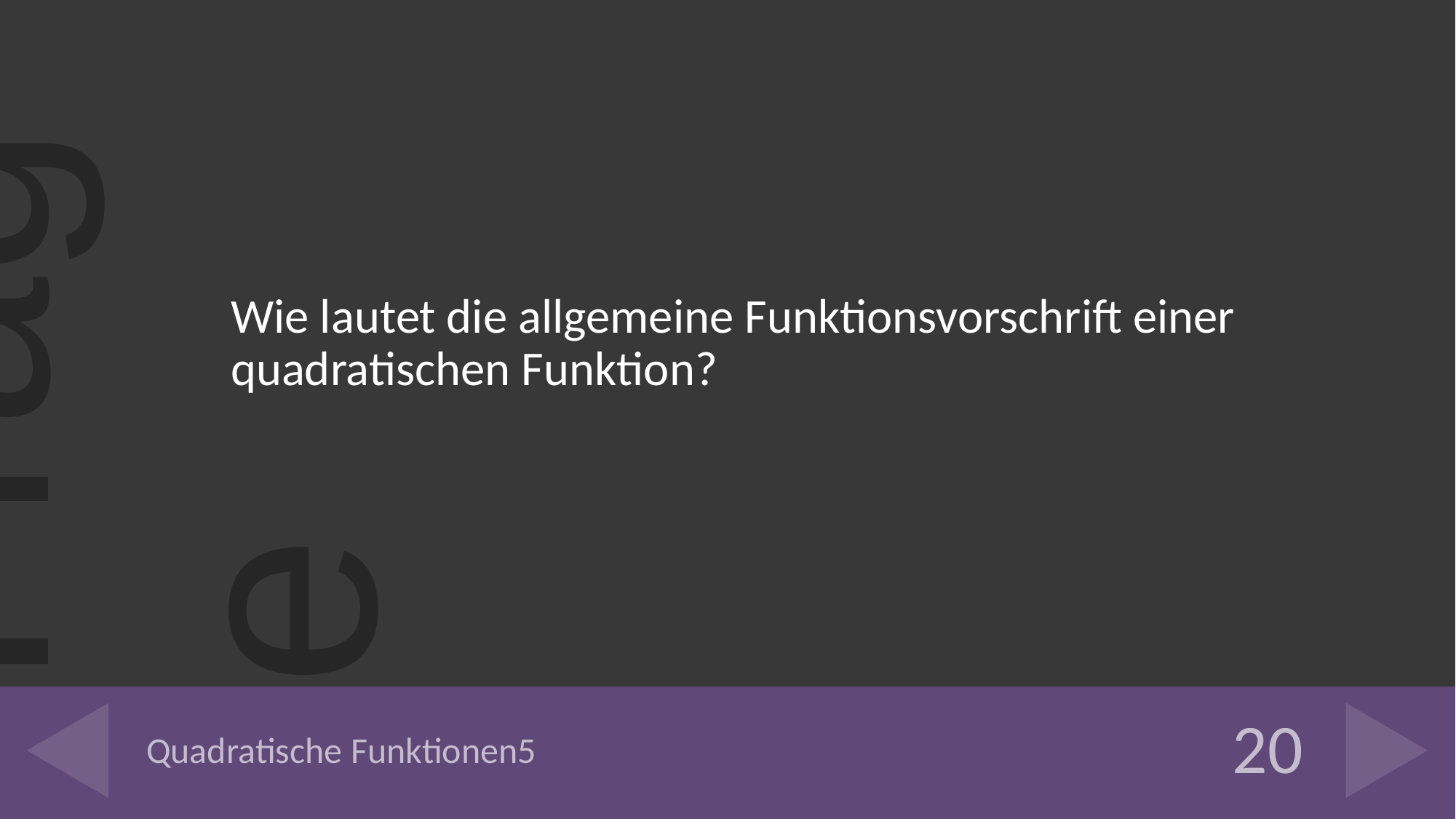

Wie lautet die allgemeine Funktionsvorschrift einer quadratischen Funktion?
# Quadratische Funktionen5
20